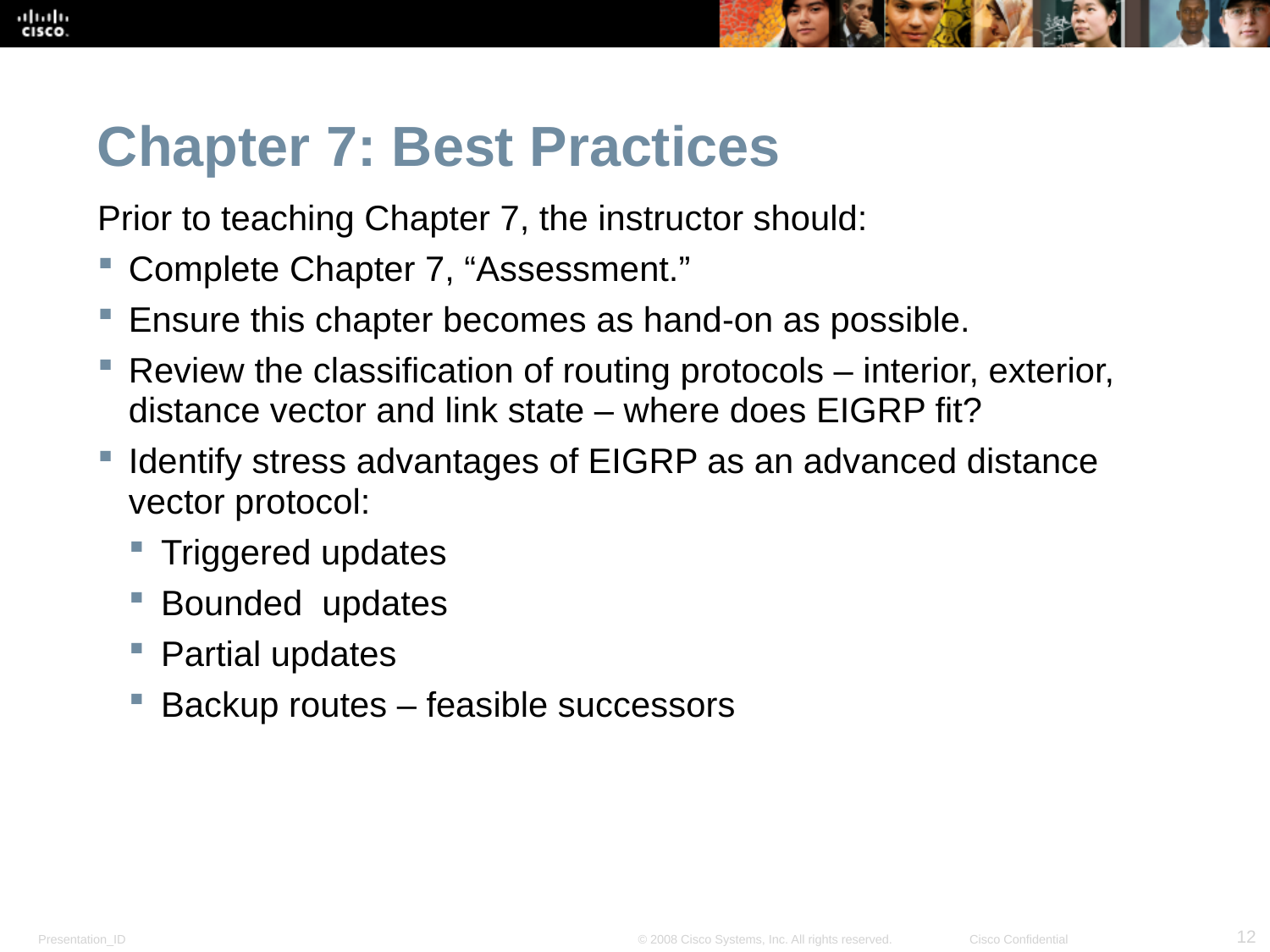

Chapter 7: Best Practices
Prior to teaching Chapter 7, the instructor should:
Complete Chapter 7, “Assessment.”
Ensure this chapter becomes as hand-on as possible.
Review the classification of routing protocols – interior, exterior, distance vector and link state – where does EIGRP fit?
Identify stress advantages of EIGRP as an advanced distance vector protocol:
Triggered updates
Bounded  updates
Partial updates
Backup routes – feasible successors